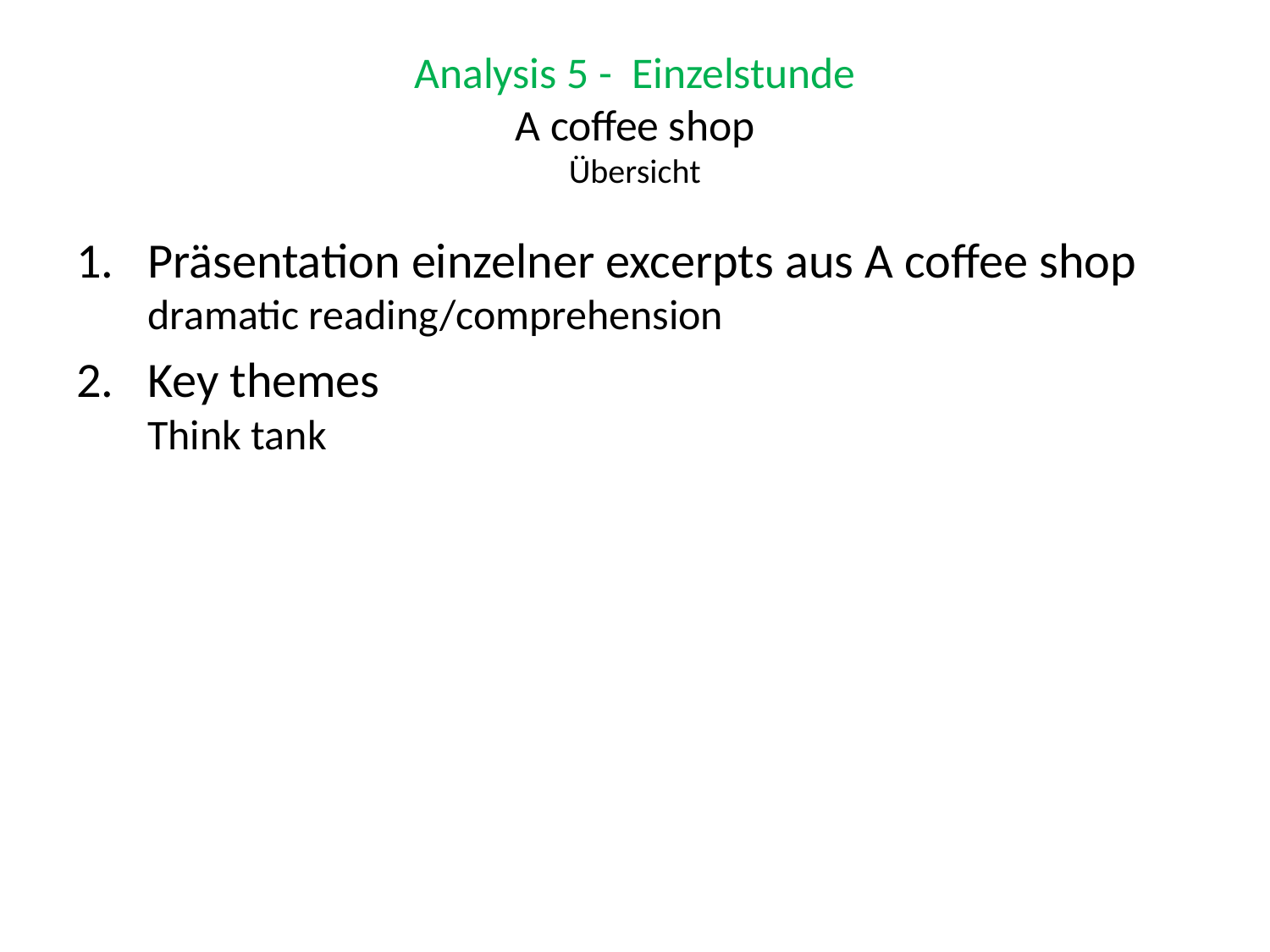

# Analysis 5 -  Einzelstunde A coffee shop Übersicht
Präsentation einzelner excerpts aus A coffee shop
dramatic reading/comprehension
Key themes
Think tank